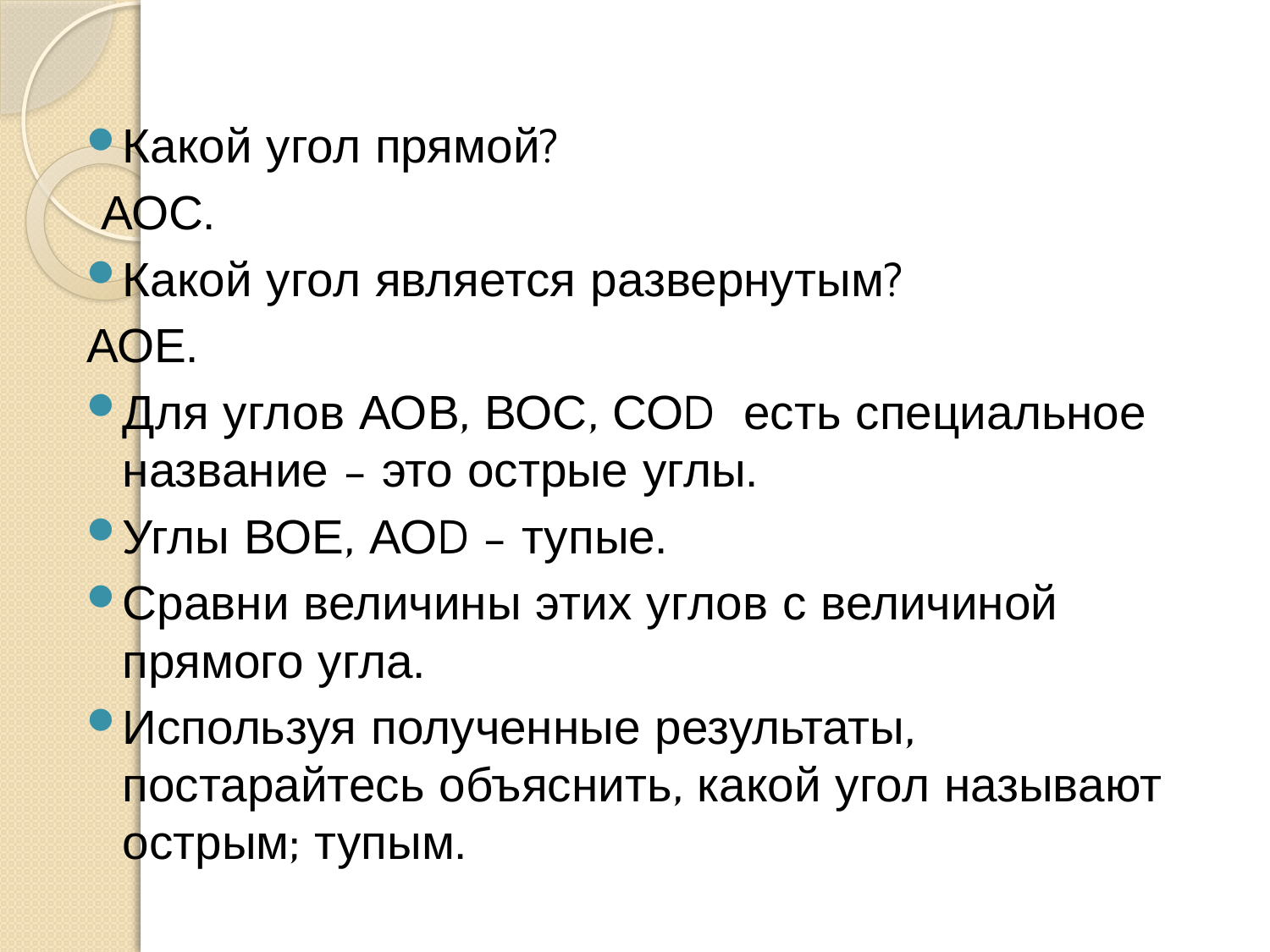

#
Какой угол прямой?
 АОС.
Какой угол является развернутым?
АОЕ.
Для углов АОВ, ВОС, СОD  есть специальное название – это острые углы.
Углы ВОЕ, АОD – тупые.
Сравни величины этих углов с величиной прямого угла.
Используя полученные результаты, постарайтесь объяснить, какой угол называют острым; тупым.